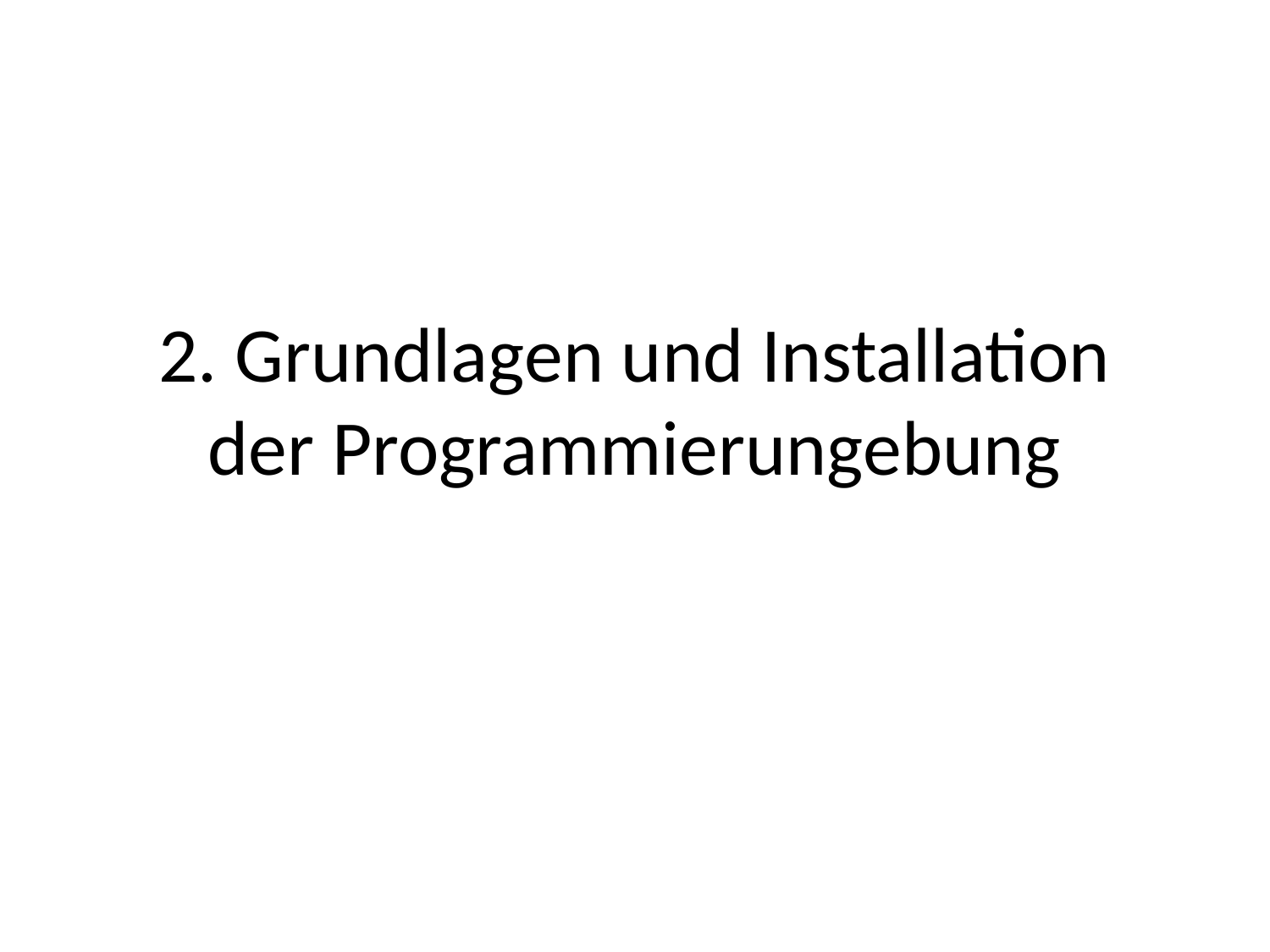

# 2. Grundlagen und Installation der Programmierungebung